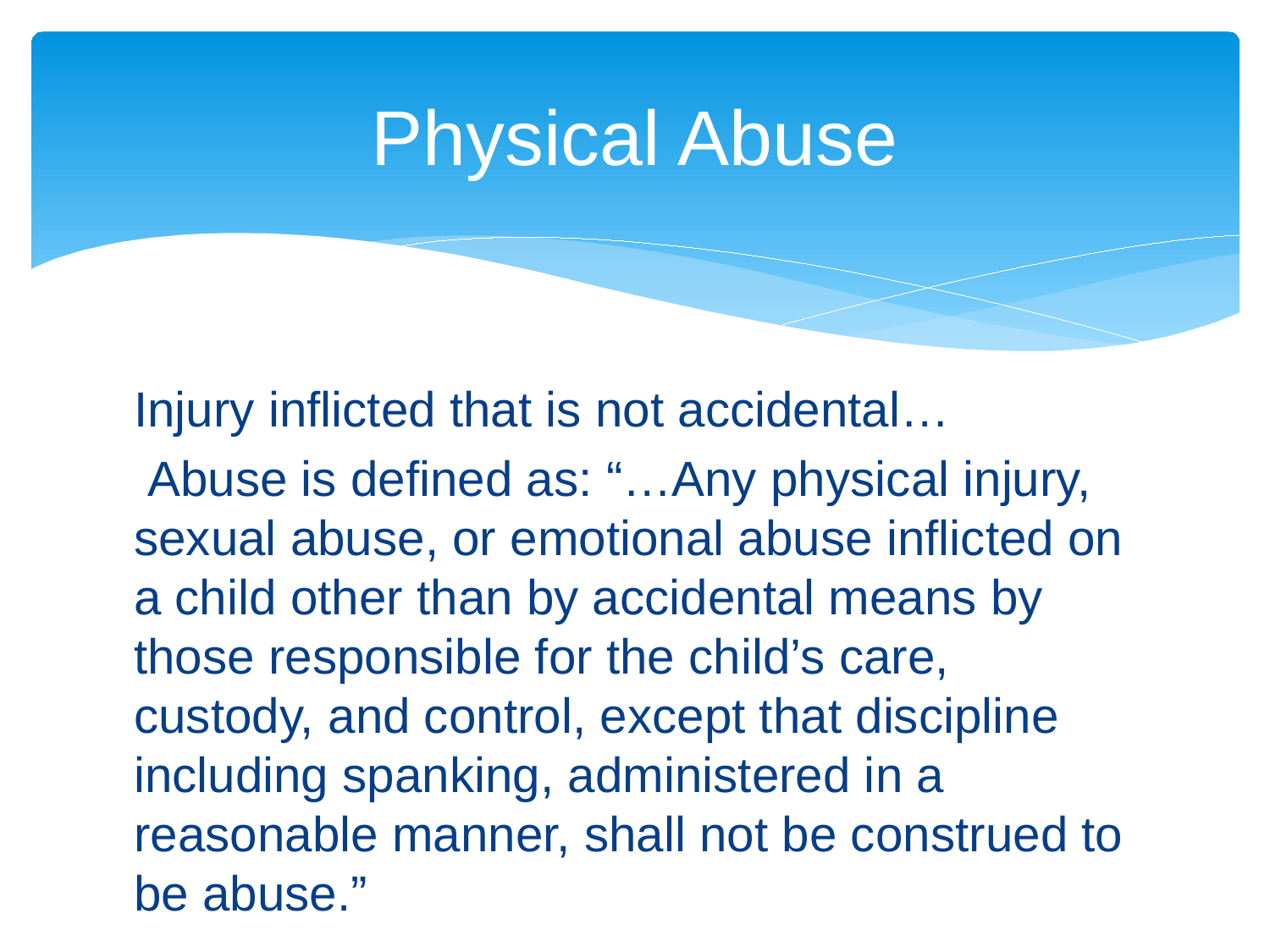

# Physical Abuse
Injury inflicted that is not accidental…
 Abuse is defined as: “…Any physical injury, sexual abuse, or emotional abuse inflicted on a child other than by accidental means by those responsible for the child’s care, custody, and control, except that discipline including spanking, administered in a reasonable manner, shall not be construed to be abuse.”